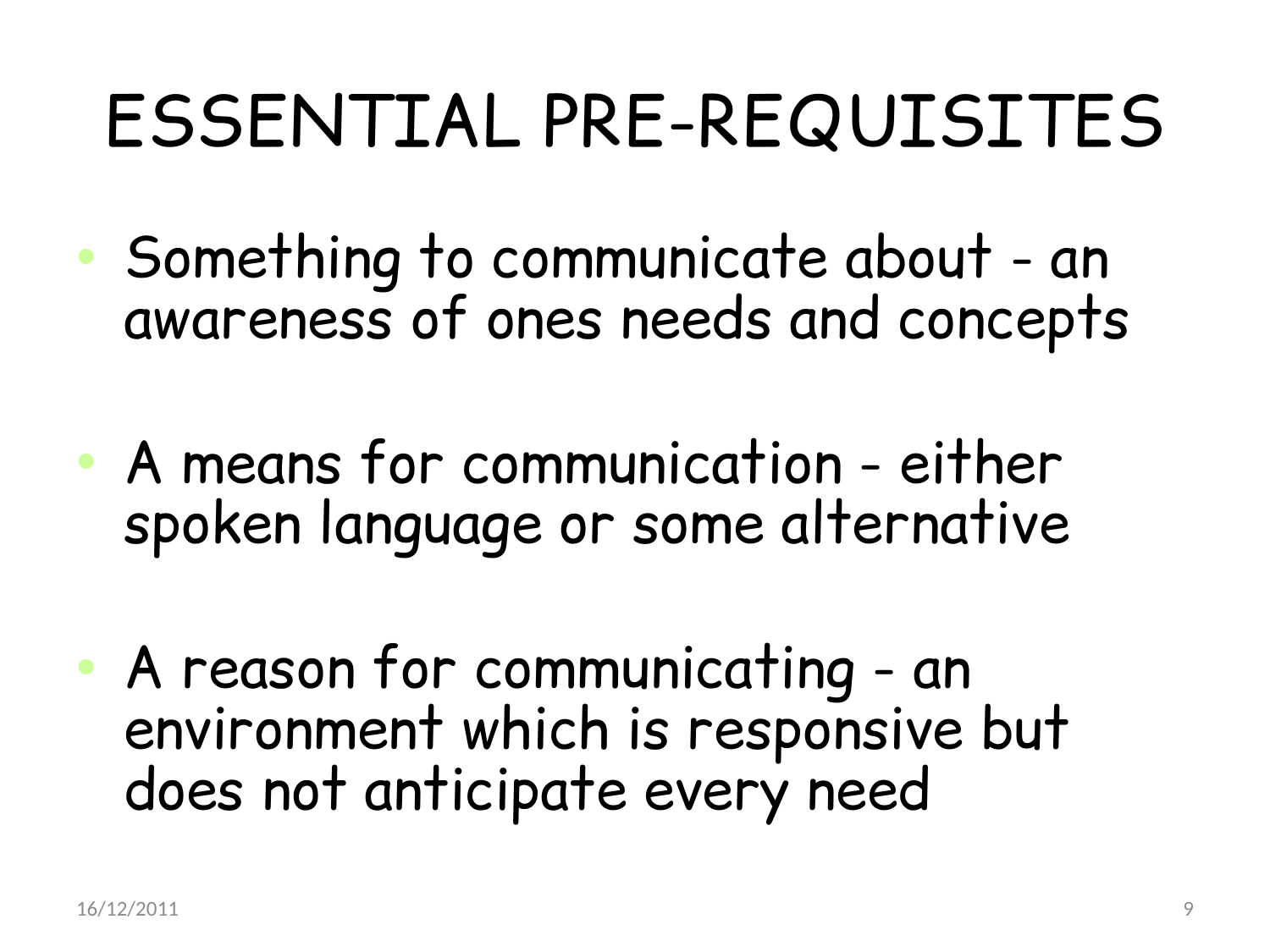

# ESSENTIAL PRE-REQUISITES
Something to communicate about - an awareness of ones needs and concepts

A means for communication - either spoken language or some alternative

A reason for communicating - an environment which is responsive but does not anticipate every need
16/12/2011
9